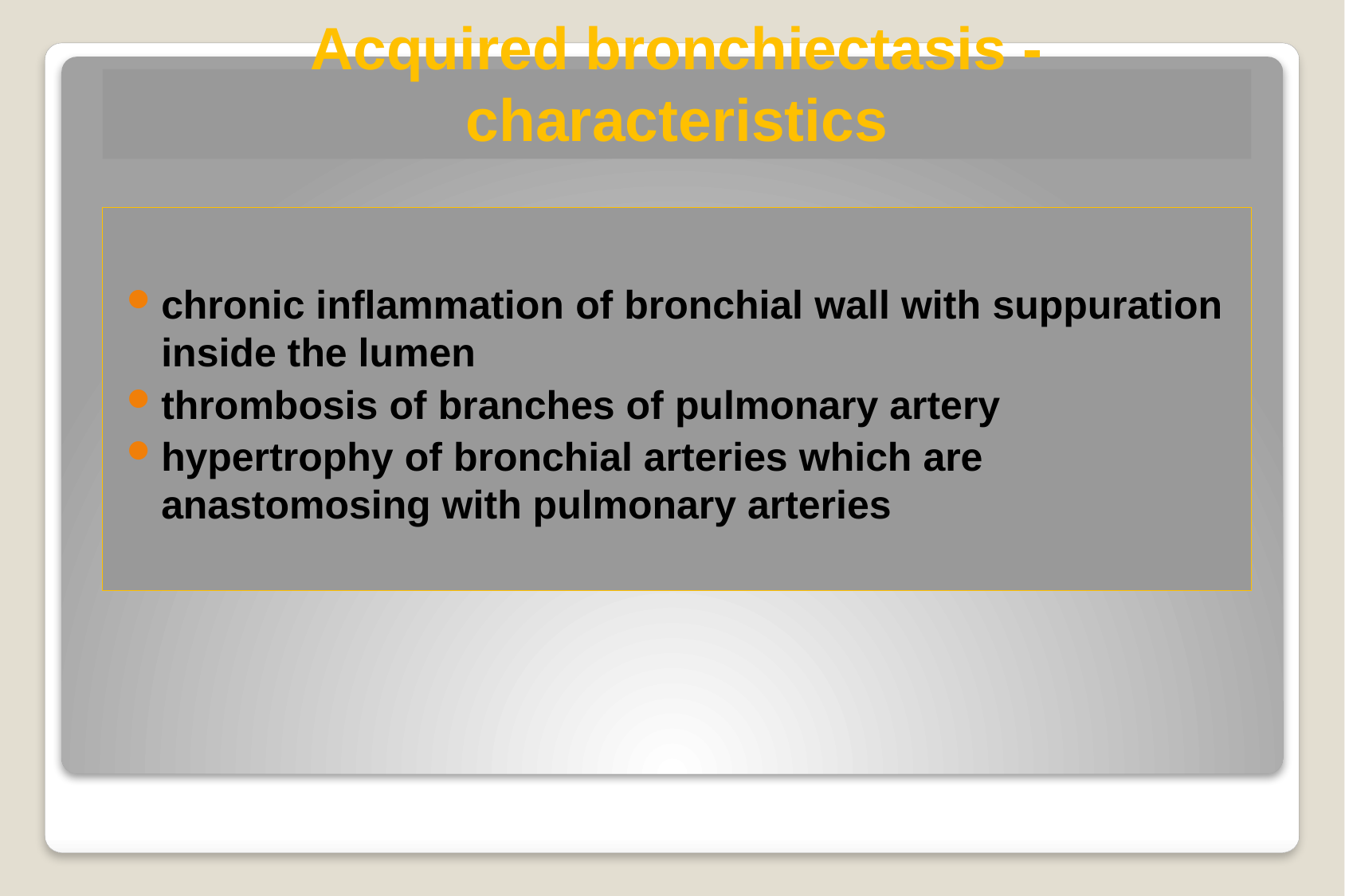

# Acquired bronchiectasis - characteristics

chronic inflammation of bronchial wall with suppuration inside the lumen
thrombosis of branches of pulmonary artery
hypertrophy of bronchial arteries which are anastomosing with pulmonary arteries